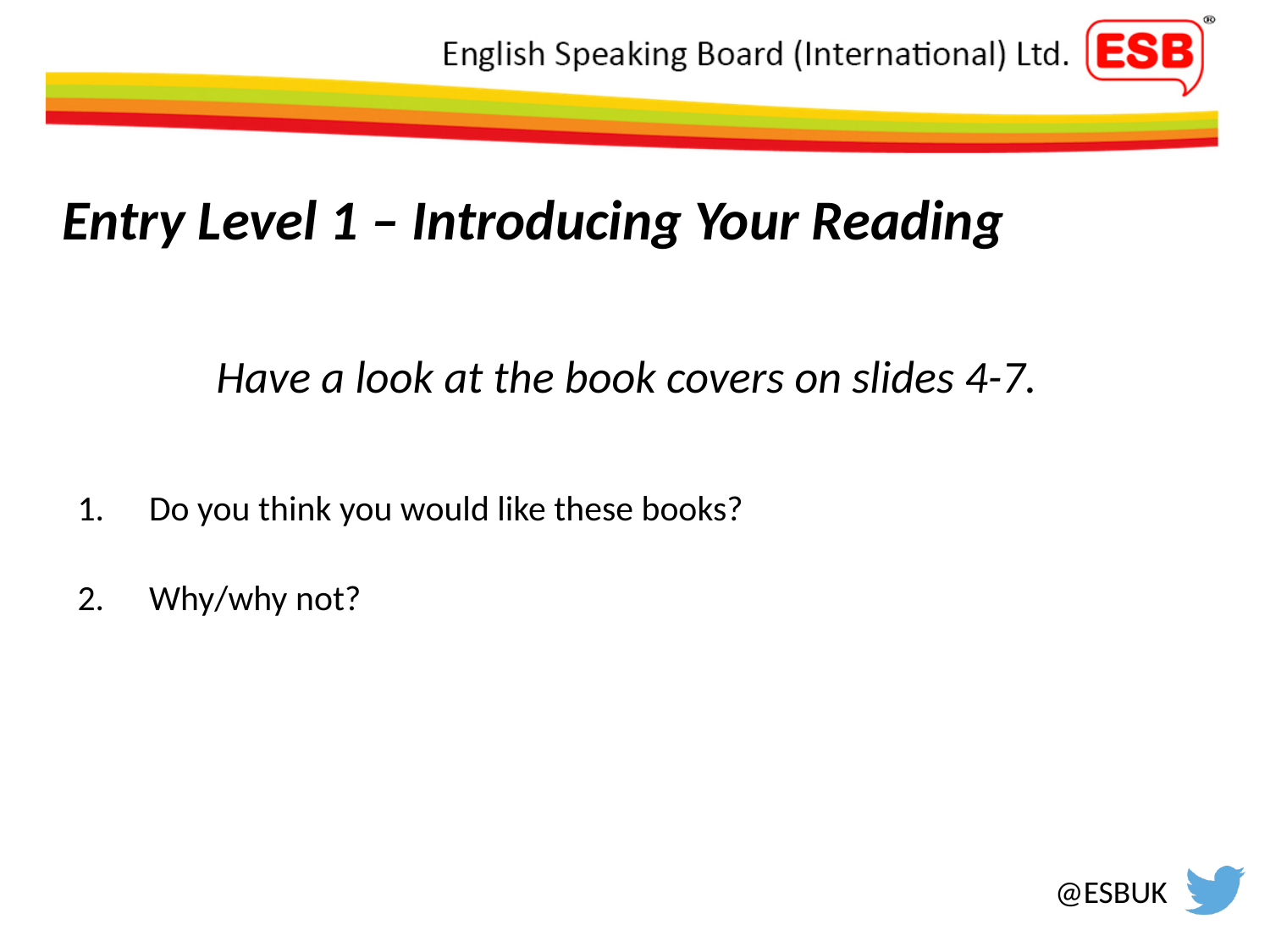

# Entry Level 1 – Introducing Your Reading
Have a look at the book covers on slides 4-7.

Do you think you would like these books?
Why/why not?